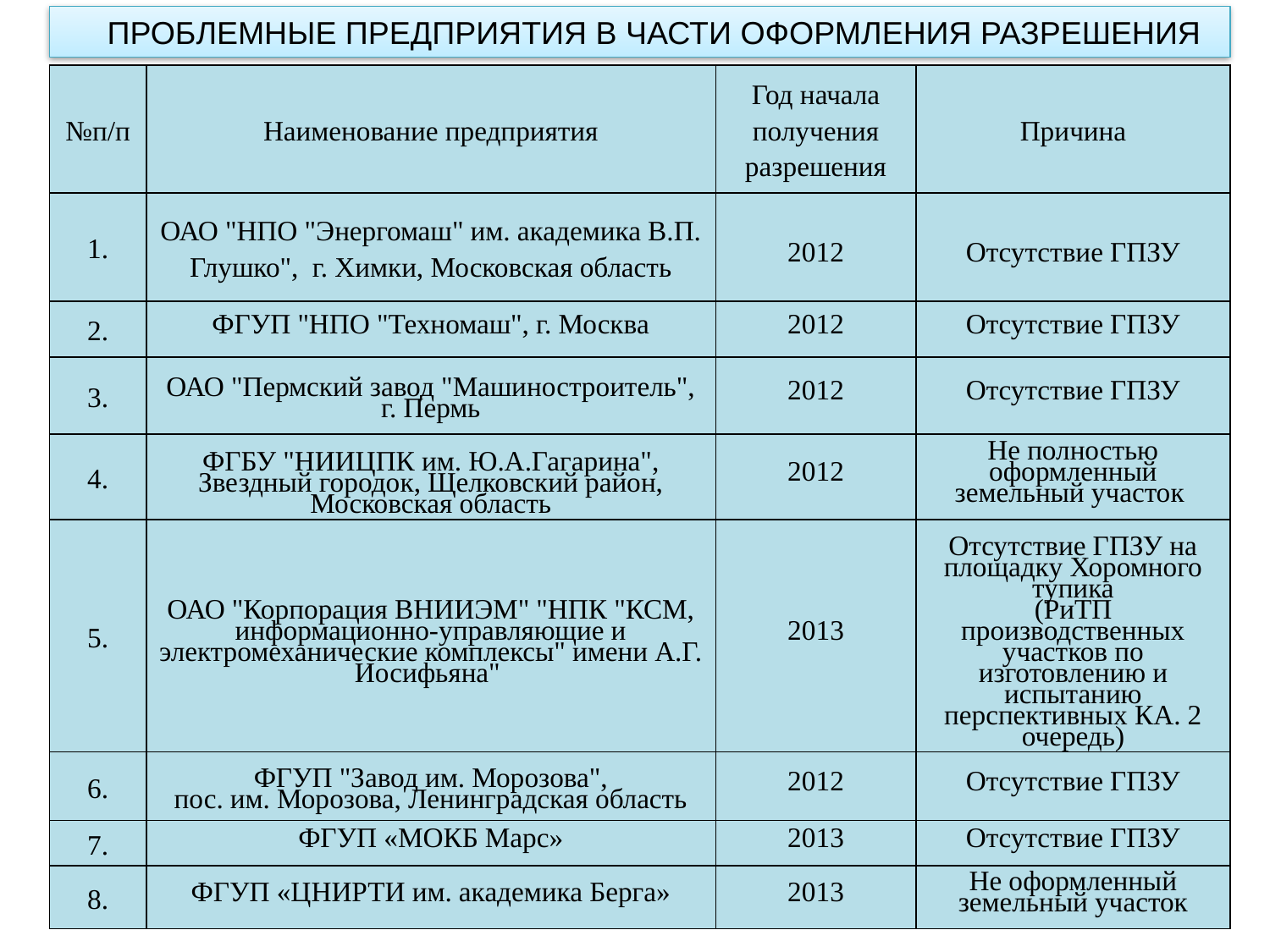

ПРОБЛЕМНЫЕ ПРЕДПРИЯТИЯ В ЧАСТИ ОФОРМЛЕНИЯ РАЗРЕШЕНИЯ
| №п/п | Наименование предприятия | Год начала получения разрешения | Причина |
| --- | --- | --- | --- |
| 1. | ОАО "НПО "Энергомаш" им. академика В.П. Глушко", г. Химки, Московская область | 2012 | Отсутствие ГПЗУ |
| 2. | ФГУП "НПО "Техномаш", г. Москва | 2012 | Отсутствие ГПЗУ |
| 3. | ОАО "Пермский завод "Машиностроитель", г. Пермь | 2012 | Отсутствие ГПЗУ |
| 4. | ФГБУ "НИИЦПК им. Ю.А.Гагарина", Звездный городок, Щелковский район, Московская область | 2012 | Не полностью оформленный земельный участок |
| 5. | ОАО "Корпорация ВНИИЭМ" "НПК "КСМ, информационно-управляющие и электромеханические комплексы" имени А.Г. Иосифьяна" | 2013 | Отсутствие ГПЗУ на площадку Хоромного тупика (РиТП производственных участков по изготовлению и испытанию перспективных КА. 2 очередь) |
| 6. | ФГУП "Завод им. Морозова", пос. им. Морозова, Ленинградская область | 2012 | Отсутствие ГПЗУ |
| 7. | ФГУП «МОКБ Марс» | 2013 | Отсутствие ГПЗУ |
| 8. | ФГУП «ЦНИРТИ им. академика Берга» | 2013 | Не оформленный земельный участок |